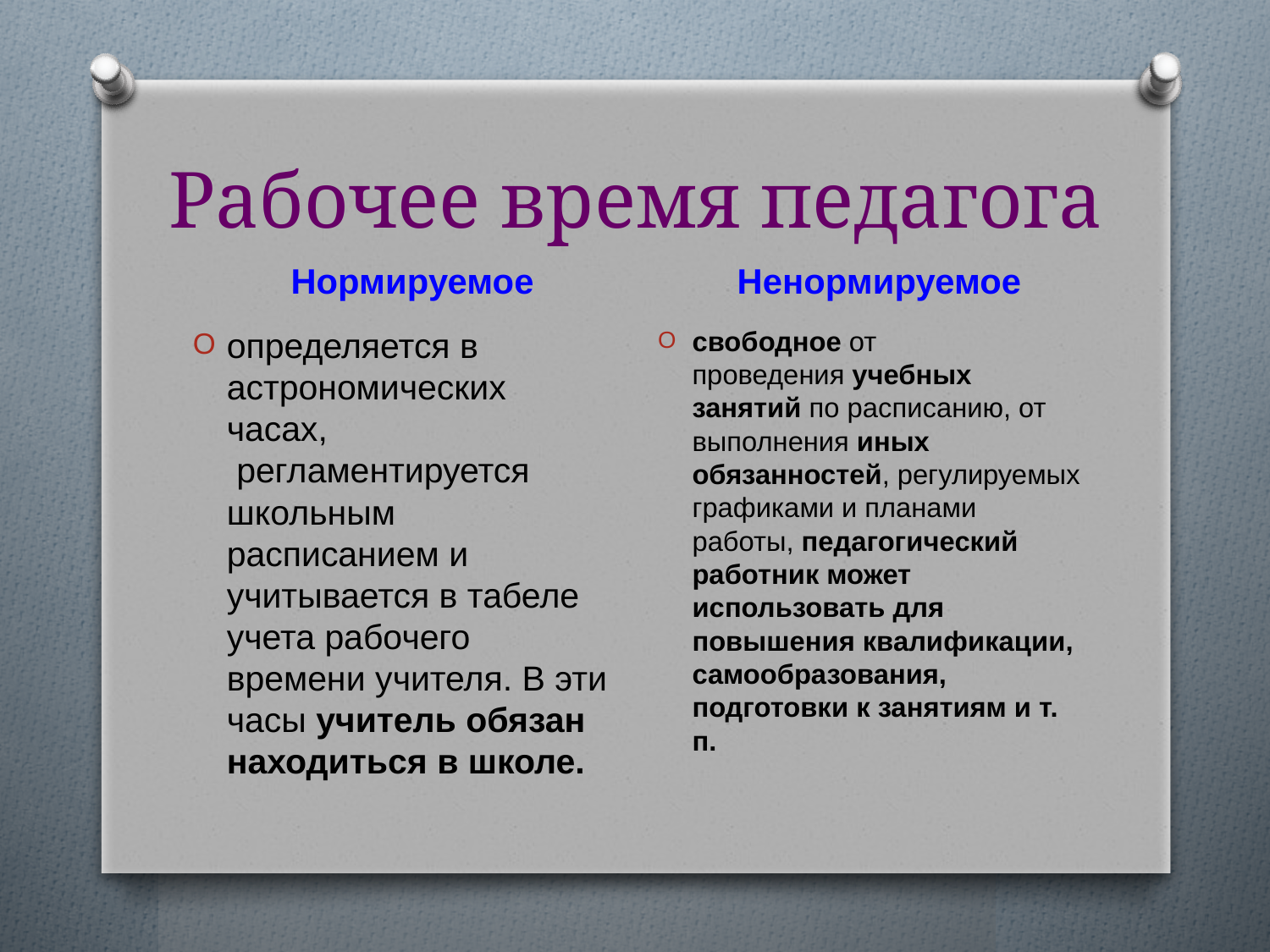

# Рабочее время педагога
Нормируемое
Ненормируемое
определяется в астрономических часах,  регламентируется школьным расписанием и учитывается в табеле учета рабочего времени учителя. В эти часы учитель обязан находиться в школе.
свободное от проведения учебных занятий по расписанию, от выполнения иных обязанностей, регулируемых графиками и планами работы, педагогический работник может использовать для повышения квалификации, самообразования, подготовки к занятиям и т. п.